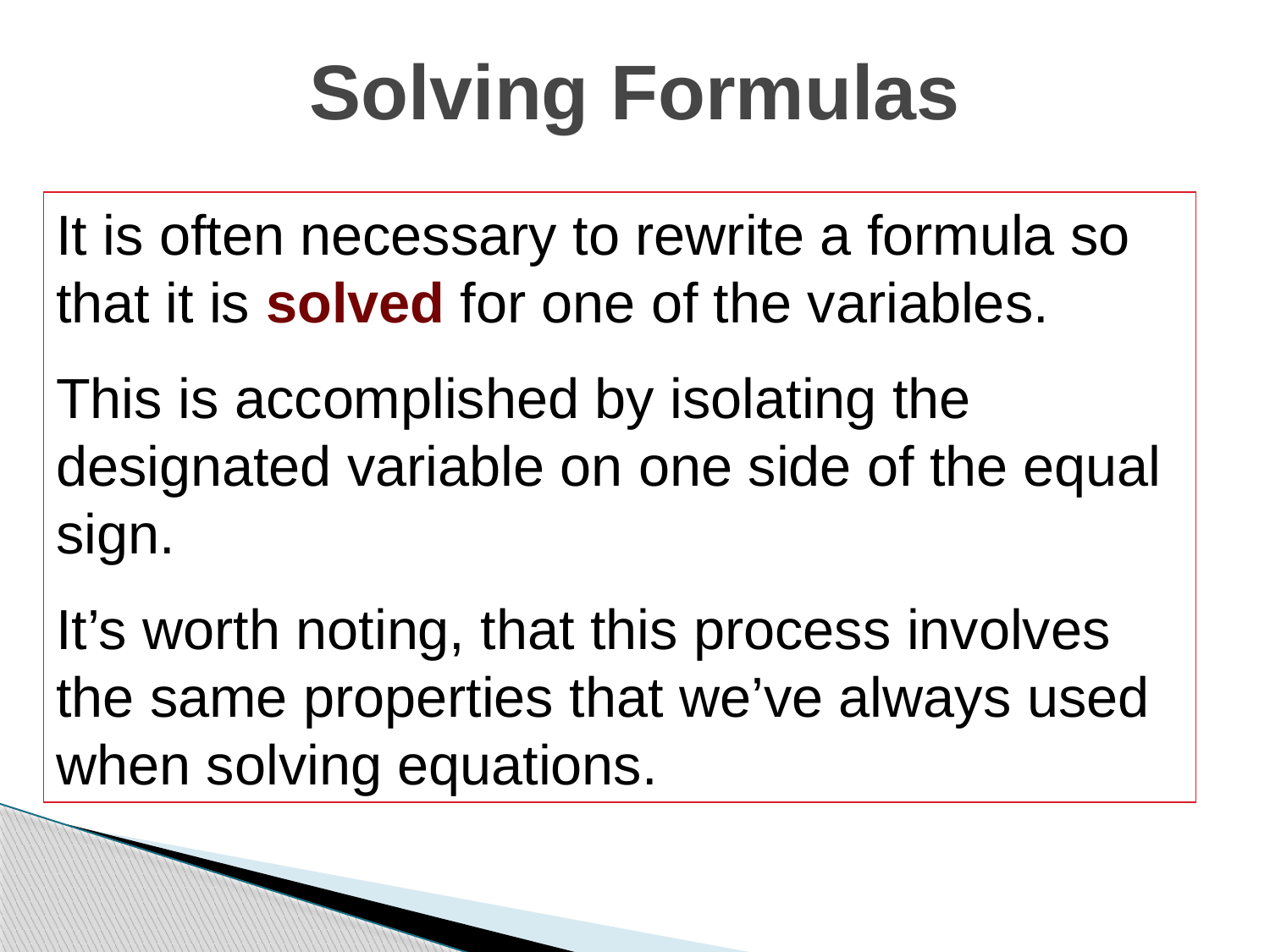

Solving Formulas
It is often necessary to rewrite a formula so that it is solved for one of the variables.
This is accomplished by isolating the designated variable on one side of the equal sign.
It’s worth noting, that this process involves the same properties that we’ve always used when solving equations.